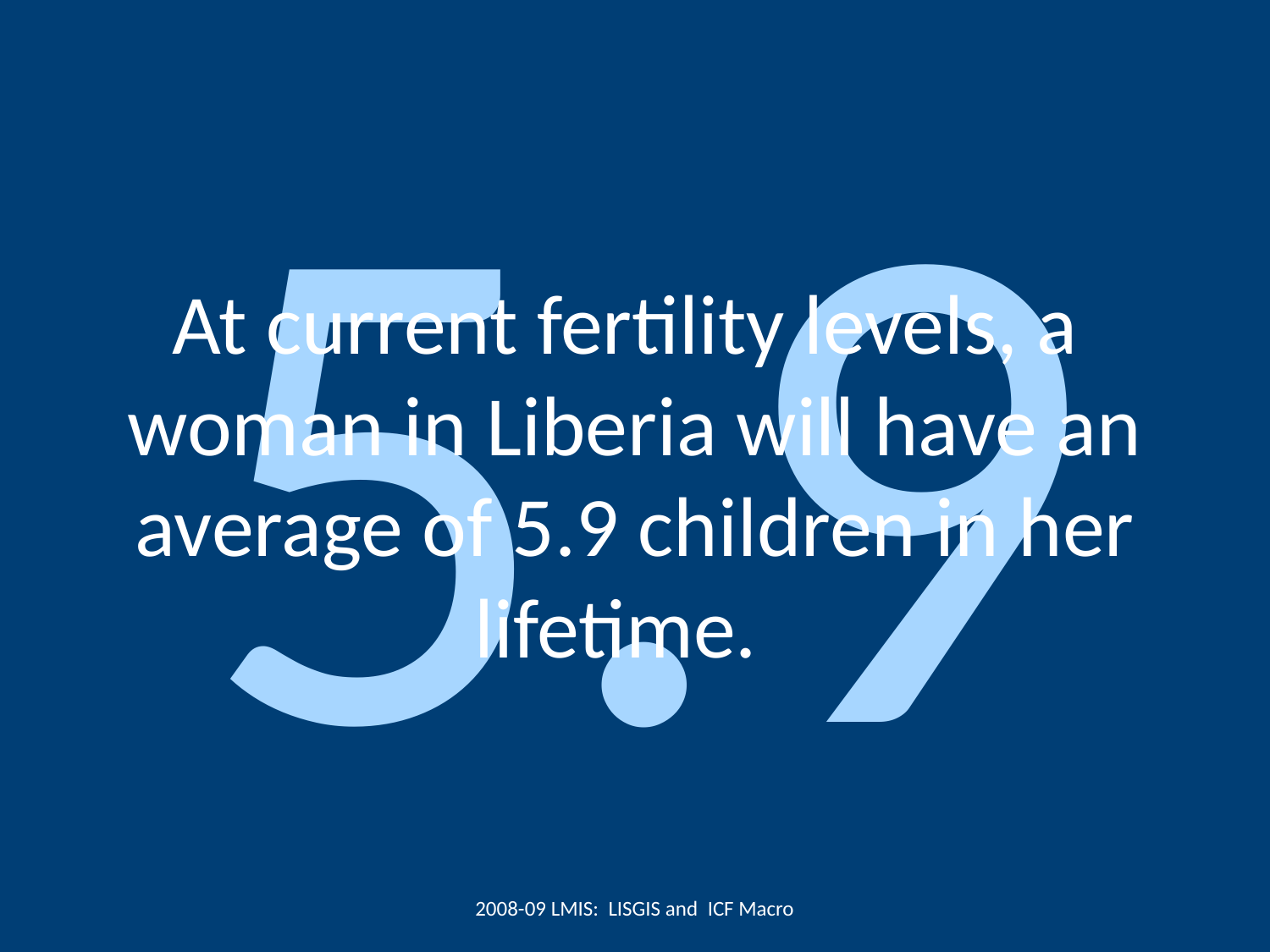

5.9
# At current fertility levels, a  woman in Liberia will have an average of 5.9 children in her lifetime.
2008-09 LMIS:  LISGIS and  ICF Macro